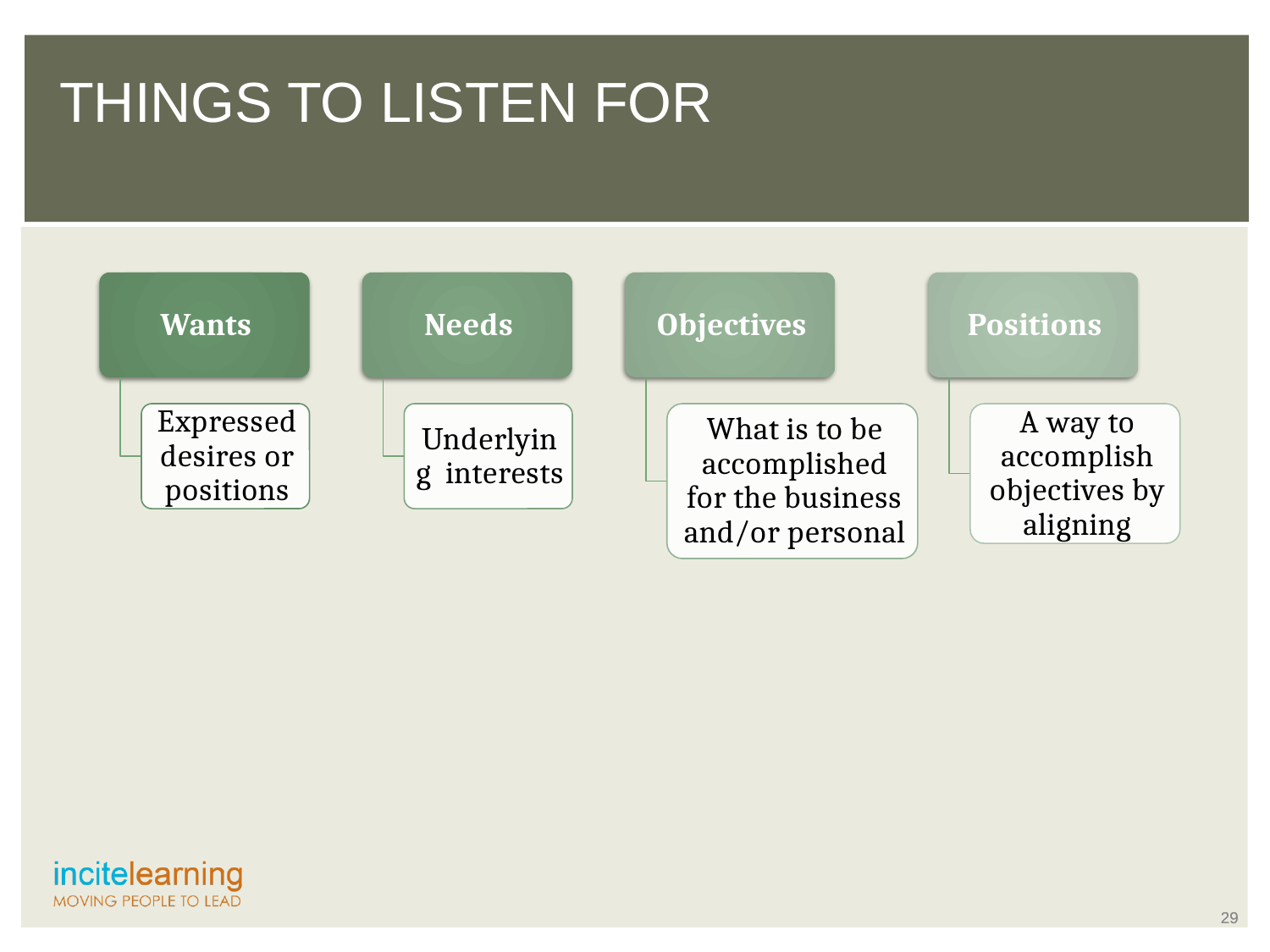

# Things to Listen For
Wants
Expressed desires or positions
Needs
Underlying  interests
Objectives
What is to be accomplished for the business and/or personal
Positions
A way to accomplish objectives by aligning